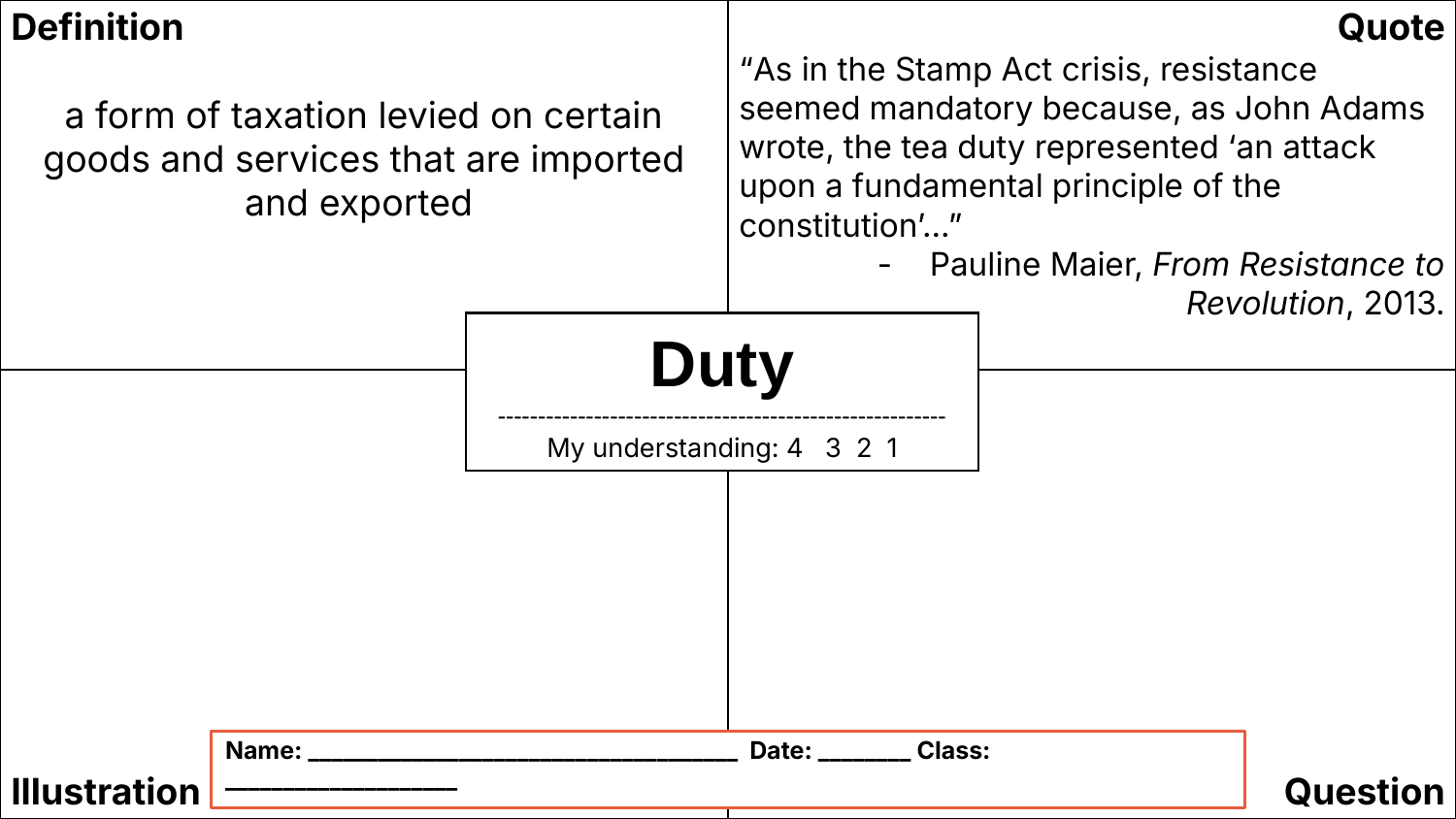

| Definition a form of taxation levied on certain goods and services that are imported and exported | Quote “As in the Stamp Act crisis, resistance seemed mandatory because, as John Adams wrote, the tea duty represented ‘an attack upon a fundamental principle of the constitution’...” Pauline Maier, From Resistance to Revolution, 2013. |
| --- | --- |
| Illustration | Question |
Duty
--------------------------------------------------------
My understanding: 4   3  2  1
Name: _____________________________________  Date: ________ Class: ____________________